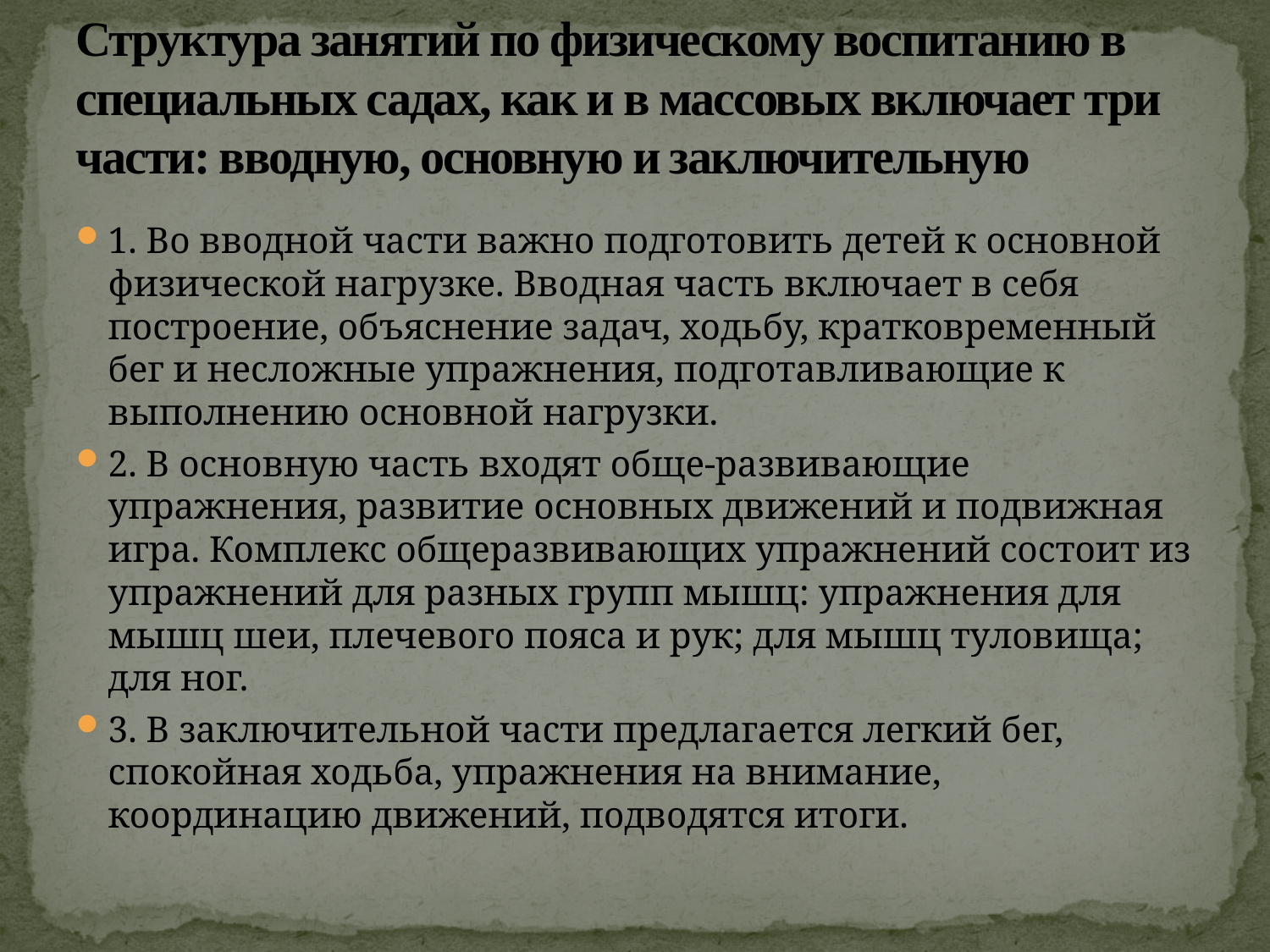

# Структура занятий по физическому воспитанию в специальных садах, как и в массовых включает три части: вводную, основную и заключительную
1. Во вводной части важно подготовить детей к основной физической нагрузке. Вводная часть включает в себя построение, объяснение задач, ходьбу, кратковременный бег и несложные упражнения, подготавливающие к выполнению основной нагрузки.
2. В основную часть входят обще-развивающие упражнения, развитие основных движений и подвижная игра. Комплекс общеразвивающих упражнений состоит из упражнений для разных групп мышц: упражнения для мышц шеи, плечевого пояса и рук; для мышц туловища; для ног.
3. В заключительной части предлагается легкий бег, спокойная ходьба, упражнения на внимание, координацию движений, подводятся итоги.